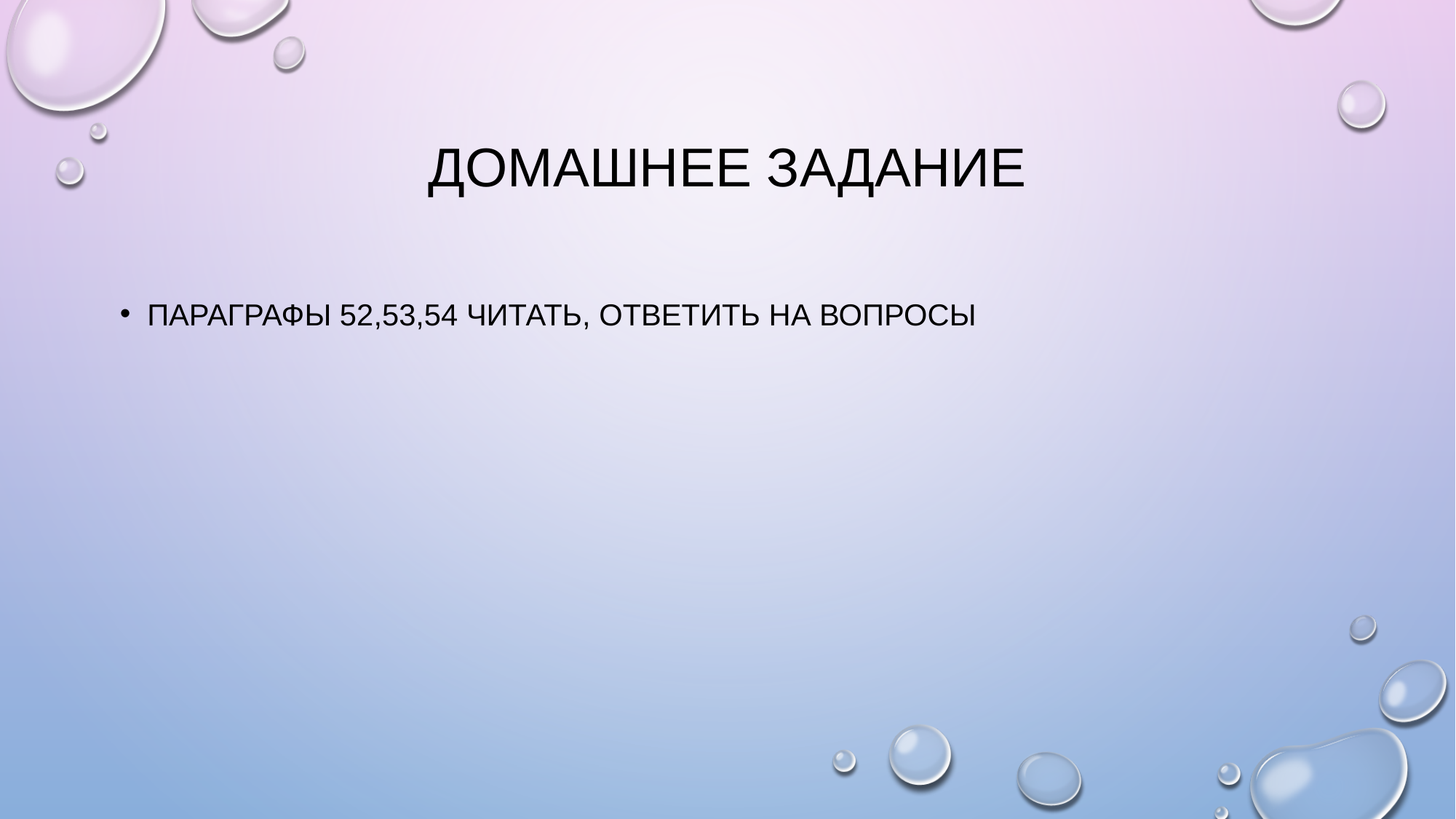

# Домашнее задание
Параграфы 52,53,54 читать, ответить на вопросы